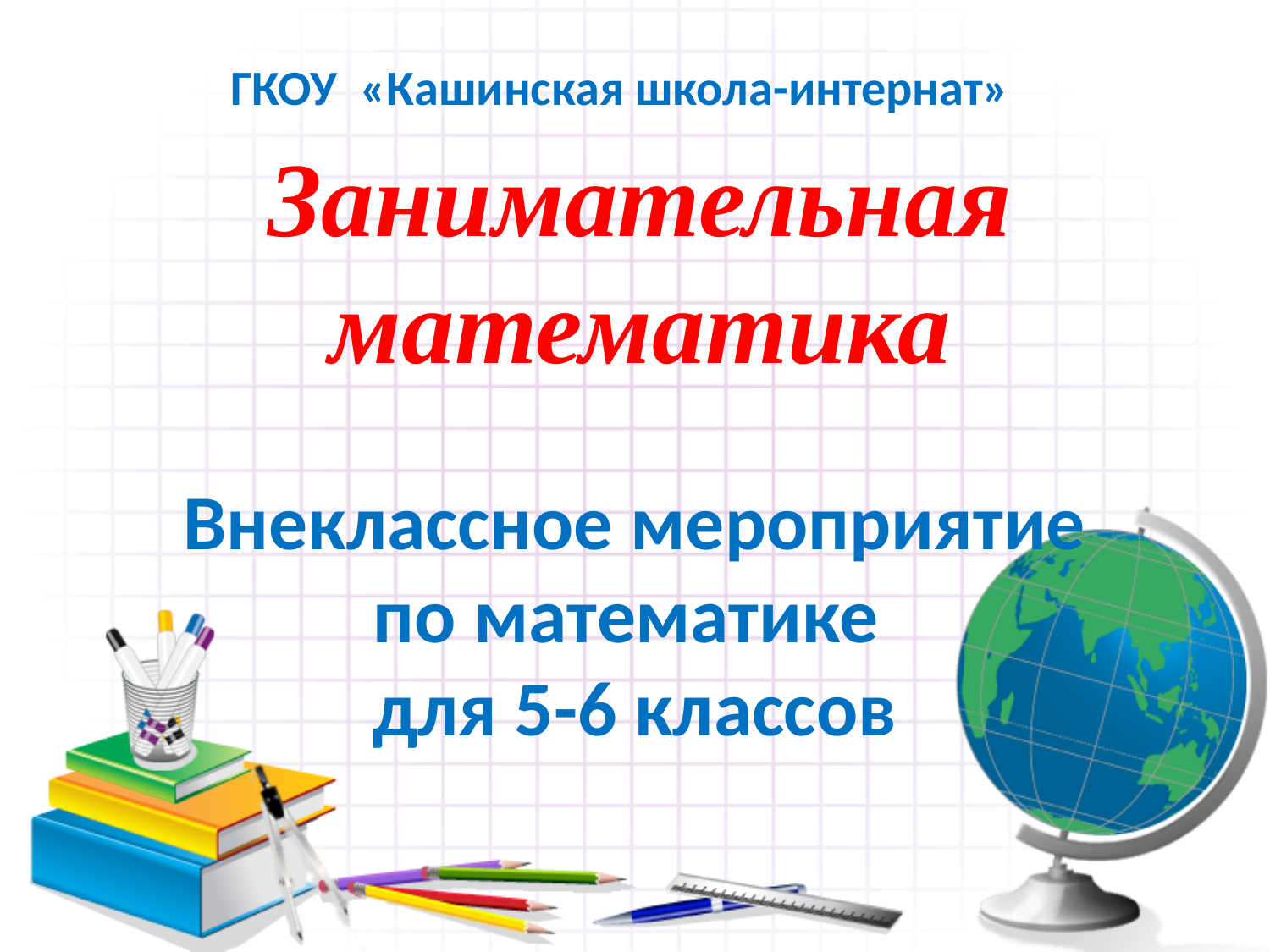

ГКОУ  «Кашинская школа-интернат»
# Занимательная математика
Внеклассное мероприятие
по математике
для 5-6 классов